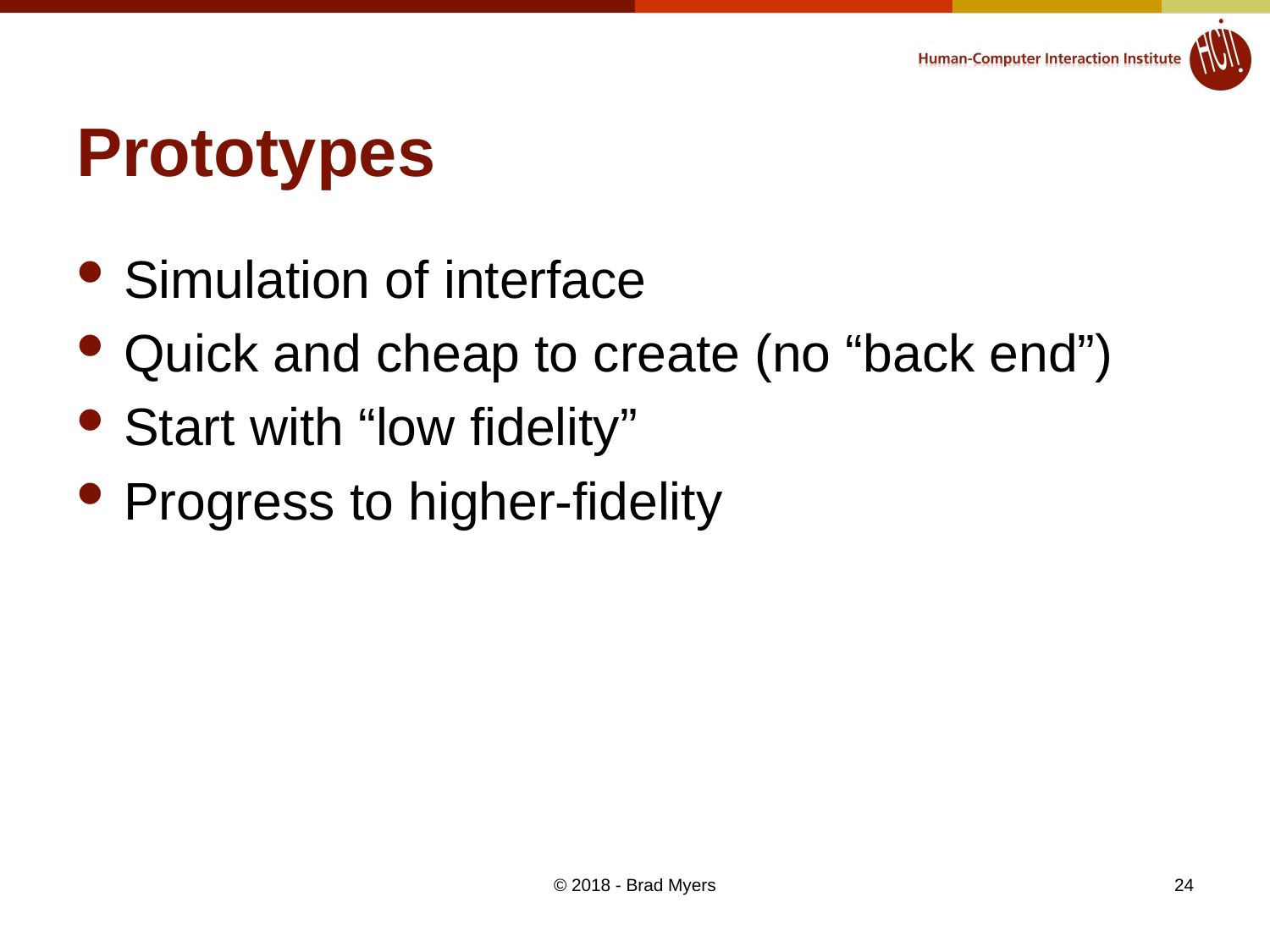

# Prototypes
Simulation of interface
Quick and cheap to create (no “back end”)
Start with “low fidelity”
Progress to higher-fidelity
© 2018 - Brad Myers
24